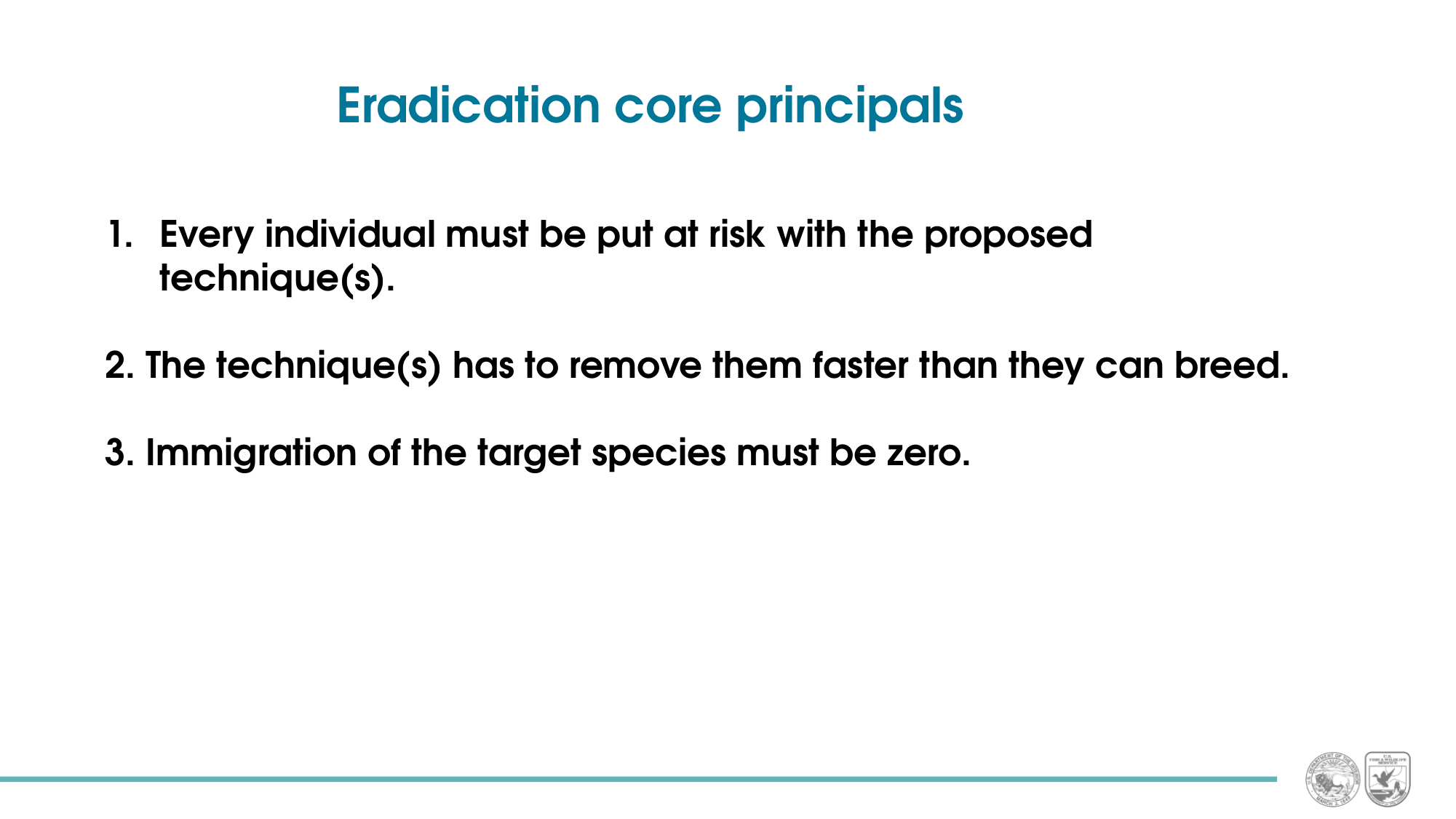

Eradication core principals
Every individual must be put at risk with the proposed technique(s).

2. The technique(s) has to remove them faster than they can breed.

3. Immigration of the target species must be zero.